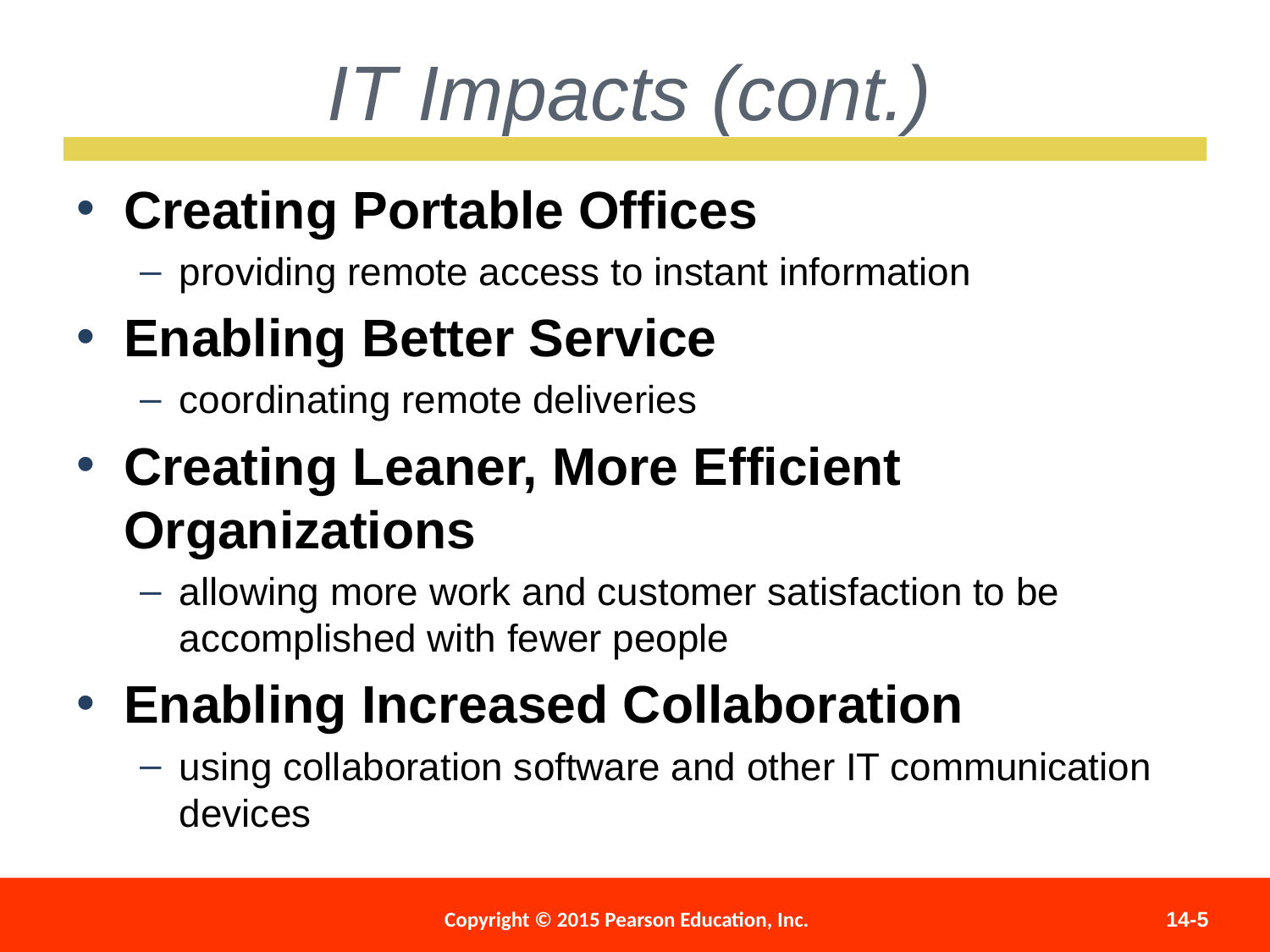

IT Impacts (cont.)
Creating Portable Offices
providing remote access to instant information
Enabling Better Service
coordinating remote deliveries
Creating Leaner, More Efficient Organizations
allowing more work and customer satisfaction to be accomplished with fewer people
Enabling Increased Collaboration
using collaboration software and other IT communication devices